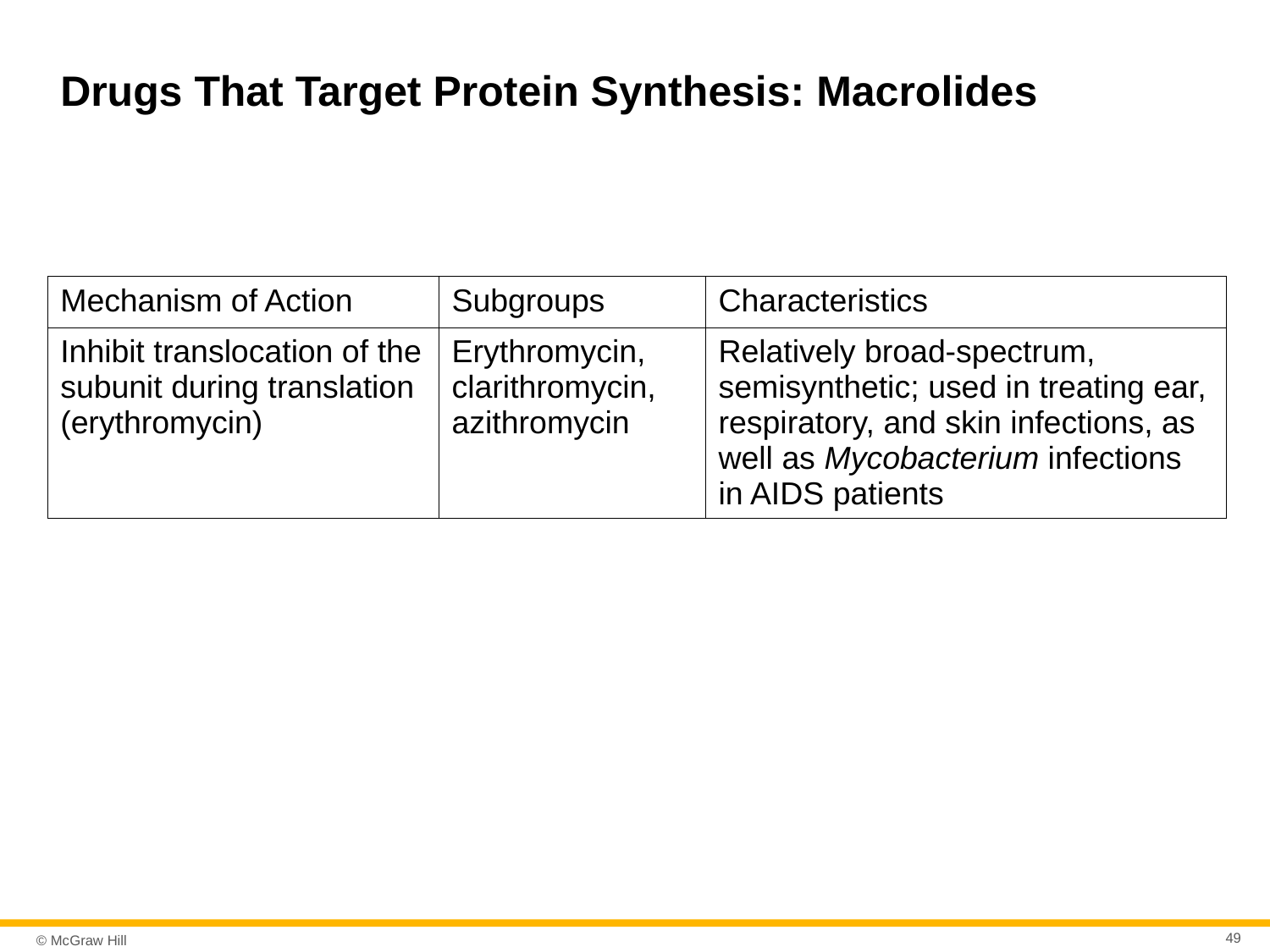

# Drugs That Target Protein Synthesis: Macrolides
| Mechanism of Action | Subgroups | Characteristics |
| --- | --- | --- |
| Inhibit translocation of the subunit during translation (erythromycin) | Erythromycin, clarithromycin, azithromycin | Relatively broad-spectrum, semisynthetic; used in treating ear, respiratory, and skin infections, as well as Mycobacterium infections in AIDS patients |